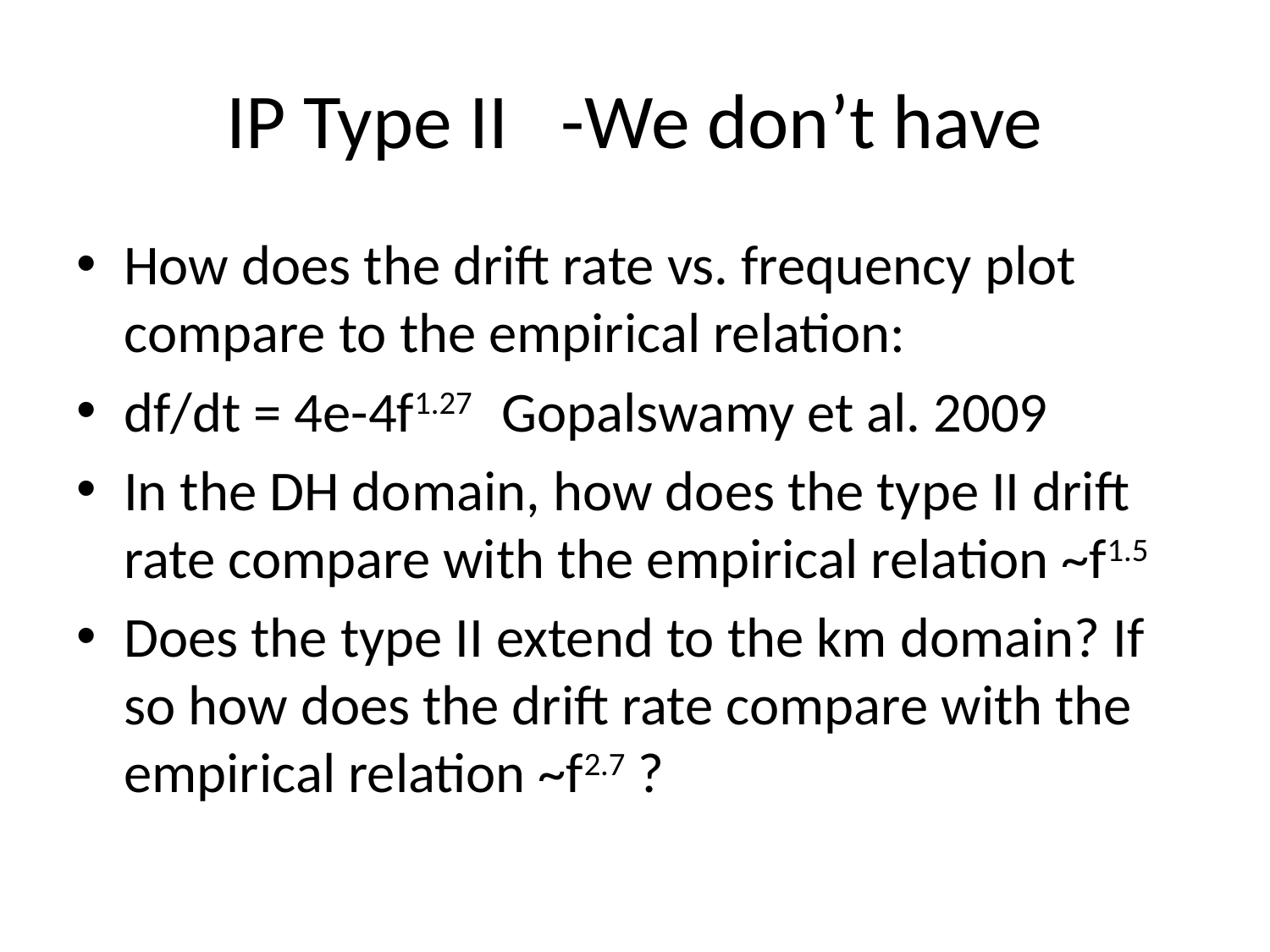

# IP Type II   -We don’t have
How does the drift rate vs. frequency plot compare to the empirical relation:
df/dt = 4e-4f1.27    Gopalswamy et al. 2009
In the DH domain, how does the type II drift rate compare with the empirical relation ~f1.5
Does the type II extend to the km domain? If so how does the drift rate compare with the empirical relation ~f2.7 ?